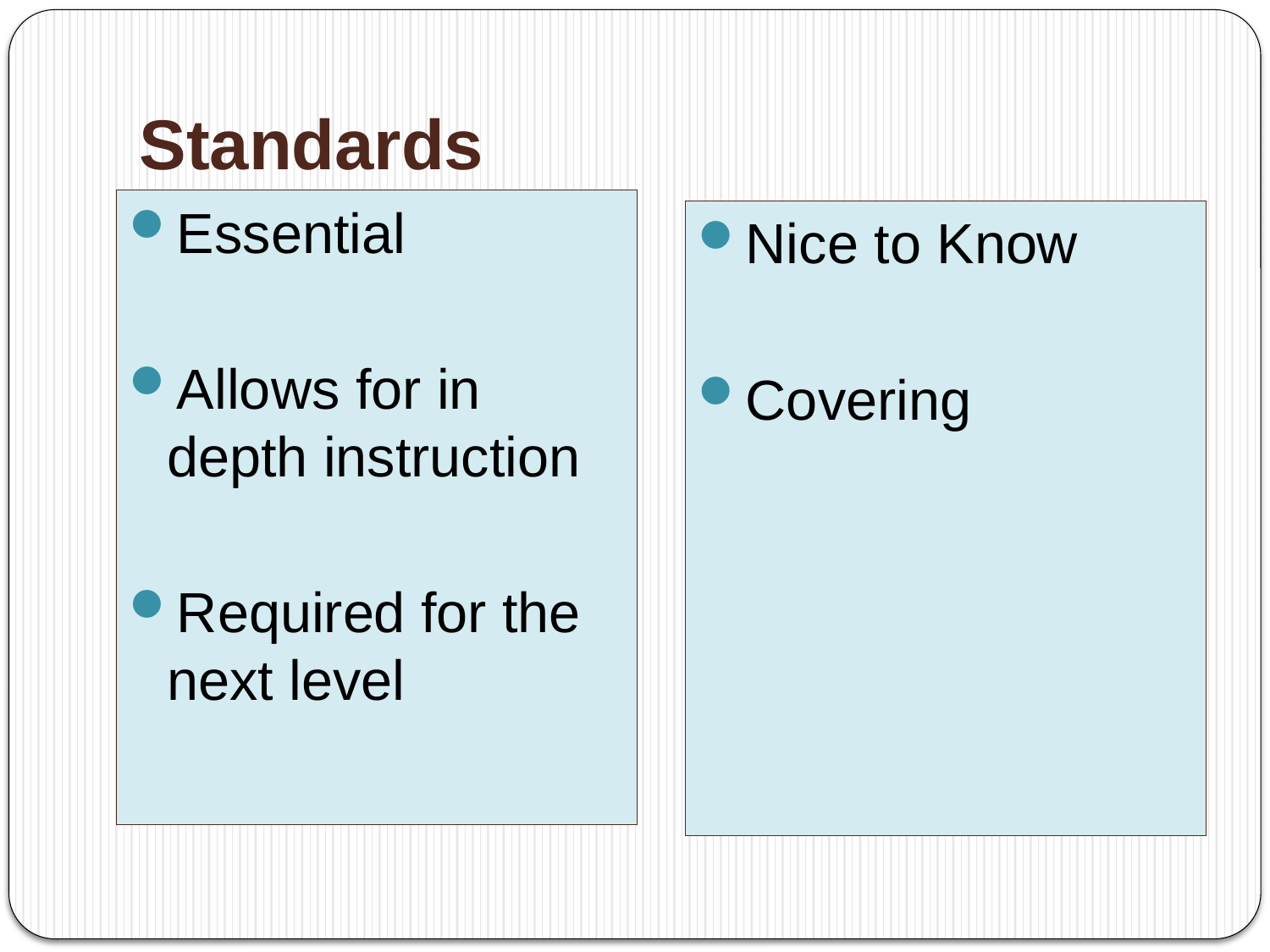

# Standards
Essential

Allows for in depth instruction

Required for the next level
Nice to Know

Covering